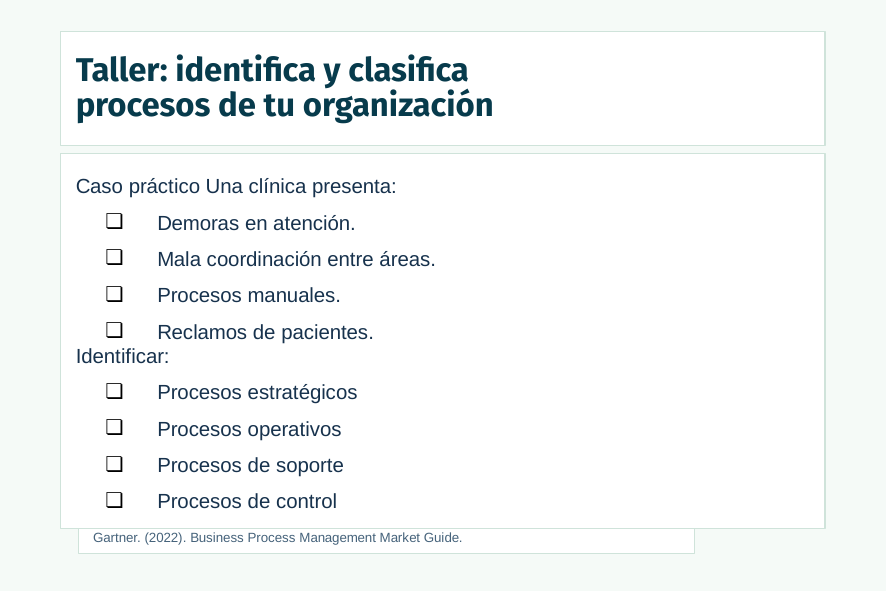

# Taller: identifica y clasifica
procesos de tu organización
Caso práctico Una clínica presenta:
Demoras en atención.
Mala coordinación entre áreas.
Procesos manuales.
Reclamos de pacientes.
Identificar:
Procesos estratégicos
Procesos operativos
Procesos de soporte
Procesos de control

Gartner. (2022). Business Process Management Market Guide.